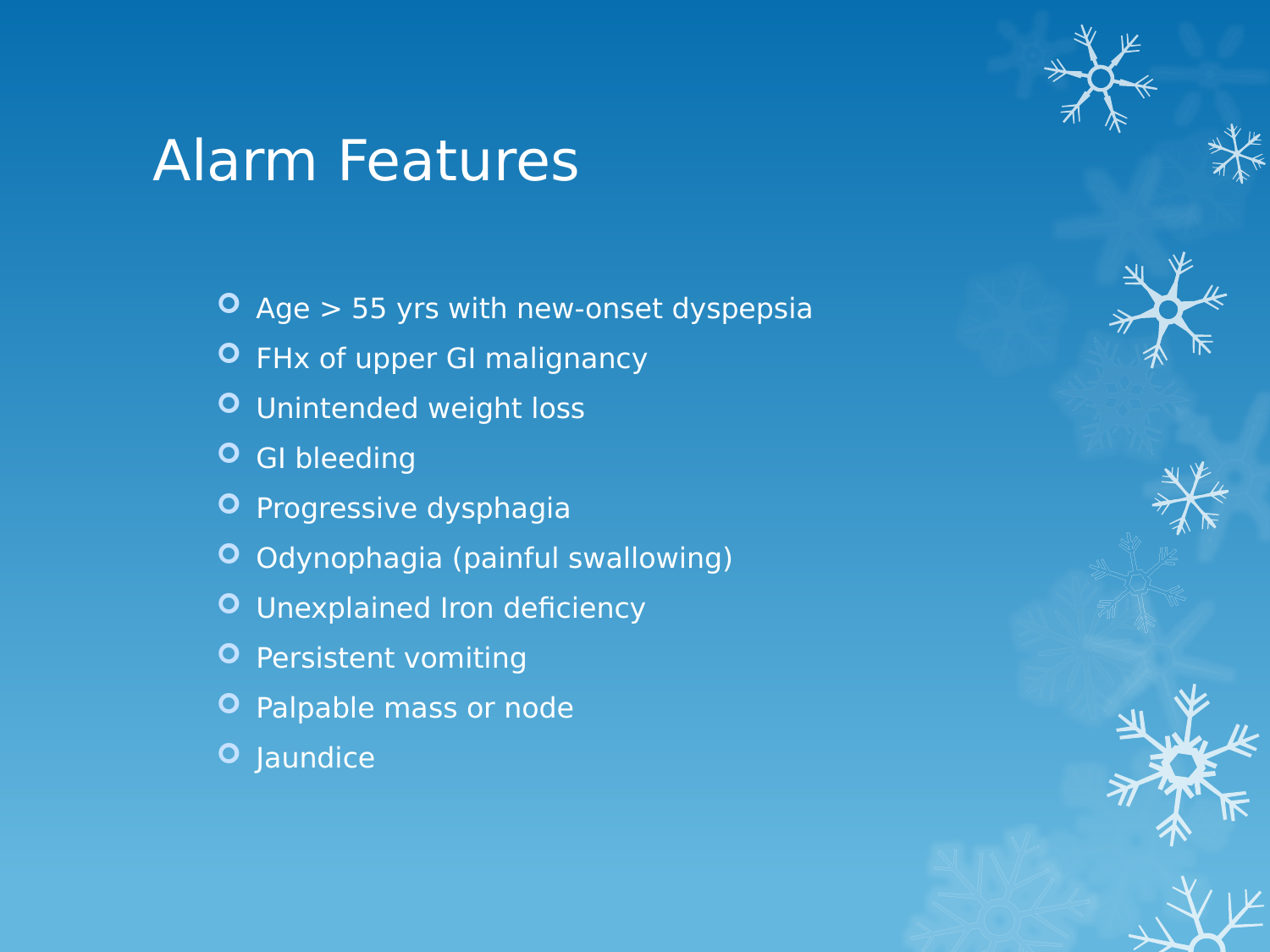

# Alarm Features
Age > 55 yrs with new-onset dyspepsia
FHx of upper GI malignancy
Unintended weight loss
GI bleeding
Progressive dysphagia
Odynophagia (painful swallowing)
Unexplained Iron deficiency
Persistent vomiting
Palpable mass or node
Jaundice